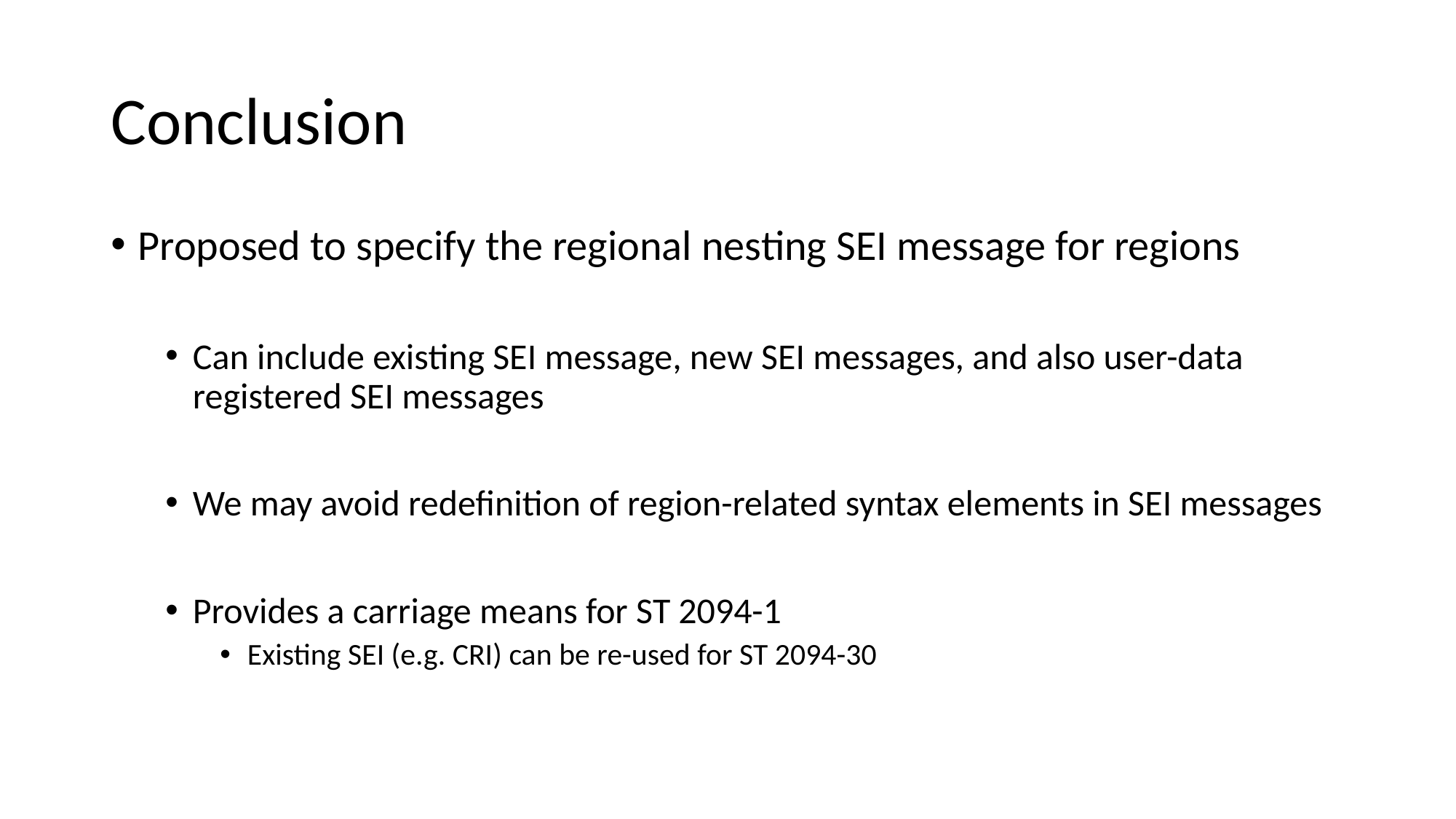

# Conclusion
Proposed to specify the regional nesting SEI message for regions

Can include existing SEI message, new SEI messages, and also user-data registered SEI messages

We may avoid redefinition of region-related syntax elements in SEI messages

Provides a carriage means for ST 2094-1
Existing SEI (e.g. CRI) can be re-used for ST 2094-30